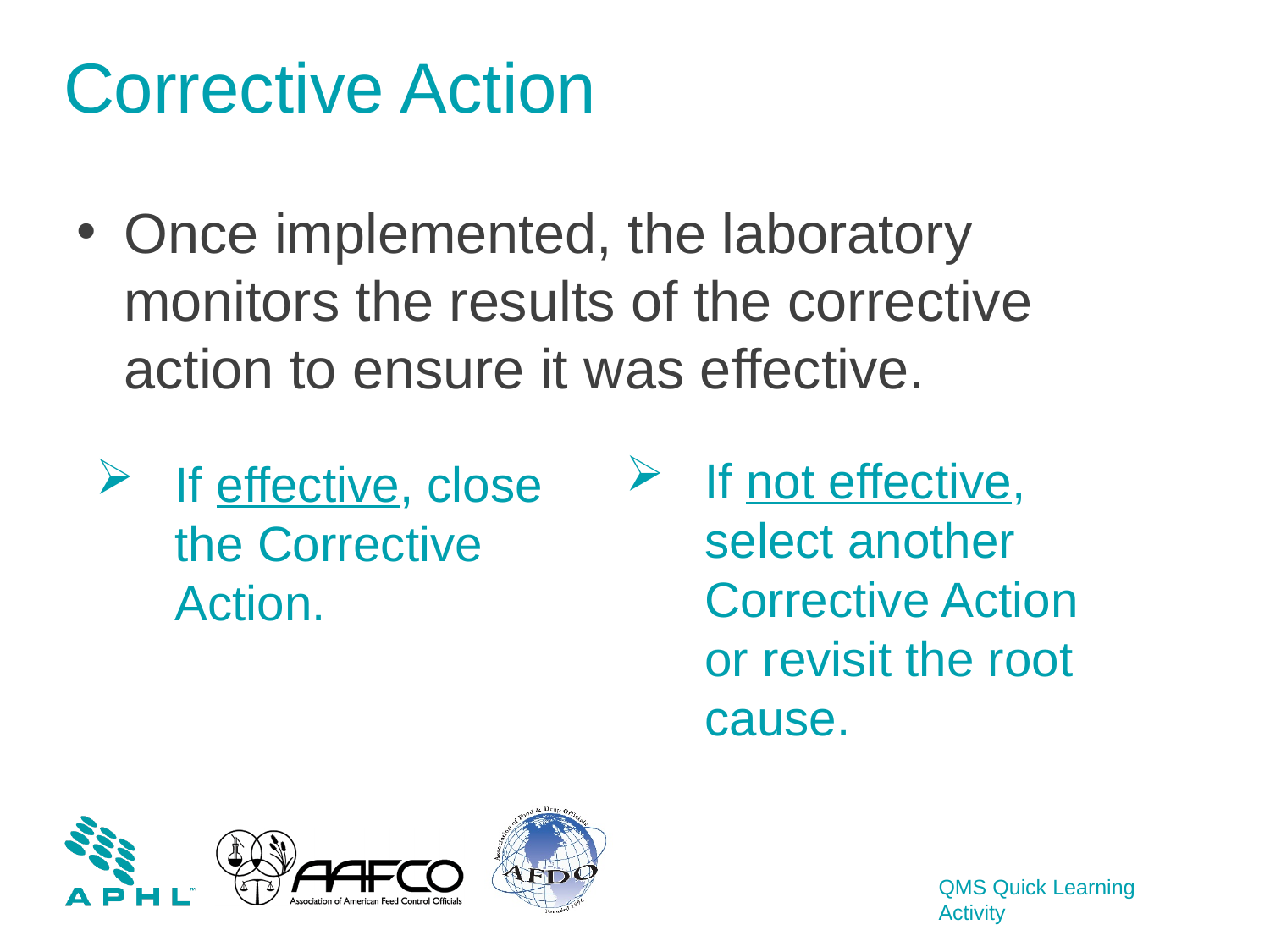

# Corrective Action
Once implemented, the laboratory monitors the results of the corrective action to ensure it was effective.
If not effective, select another Corrective Action or revisit the root cause.
If effective, close the Corrective Action.